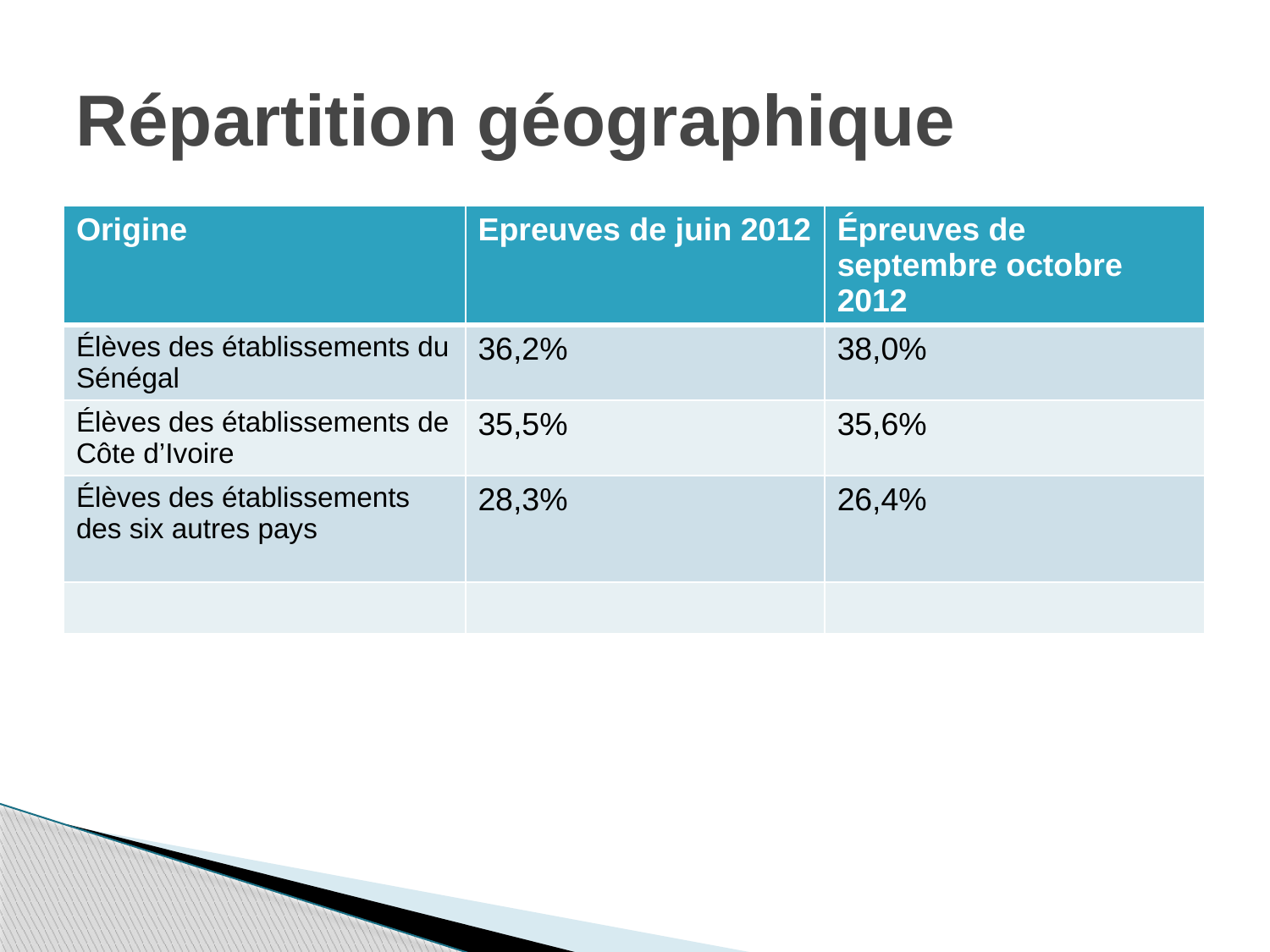

# Répartition géographique
| Origine | Epreuves de juin 2012 | Épreuves de septembre octobre 2012 |
| --- | --- | --- |
| Élèves des établissements du Sénégal | 36,2% | 38,0% |
| Élèves des établissements de Côte d’Ivoire | 35,5% | 35,6% |
| Élèves des établissements des six autres pays | 28,3% | 26,4% |
|  |  |  |